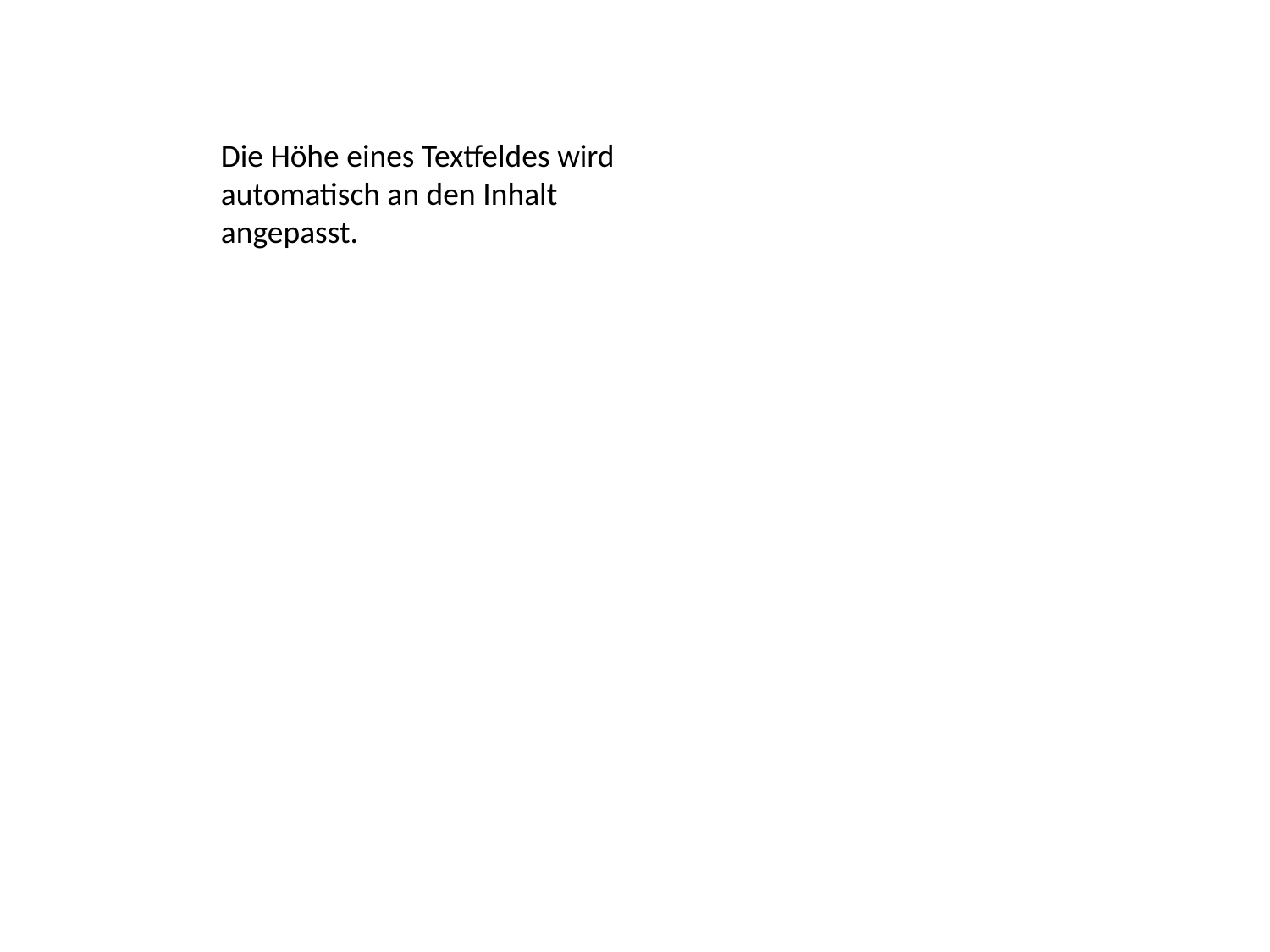

Die Höhe eines Textfeldes wird automatisch an den Inhalt angepasst.